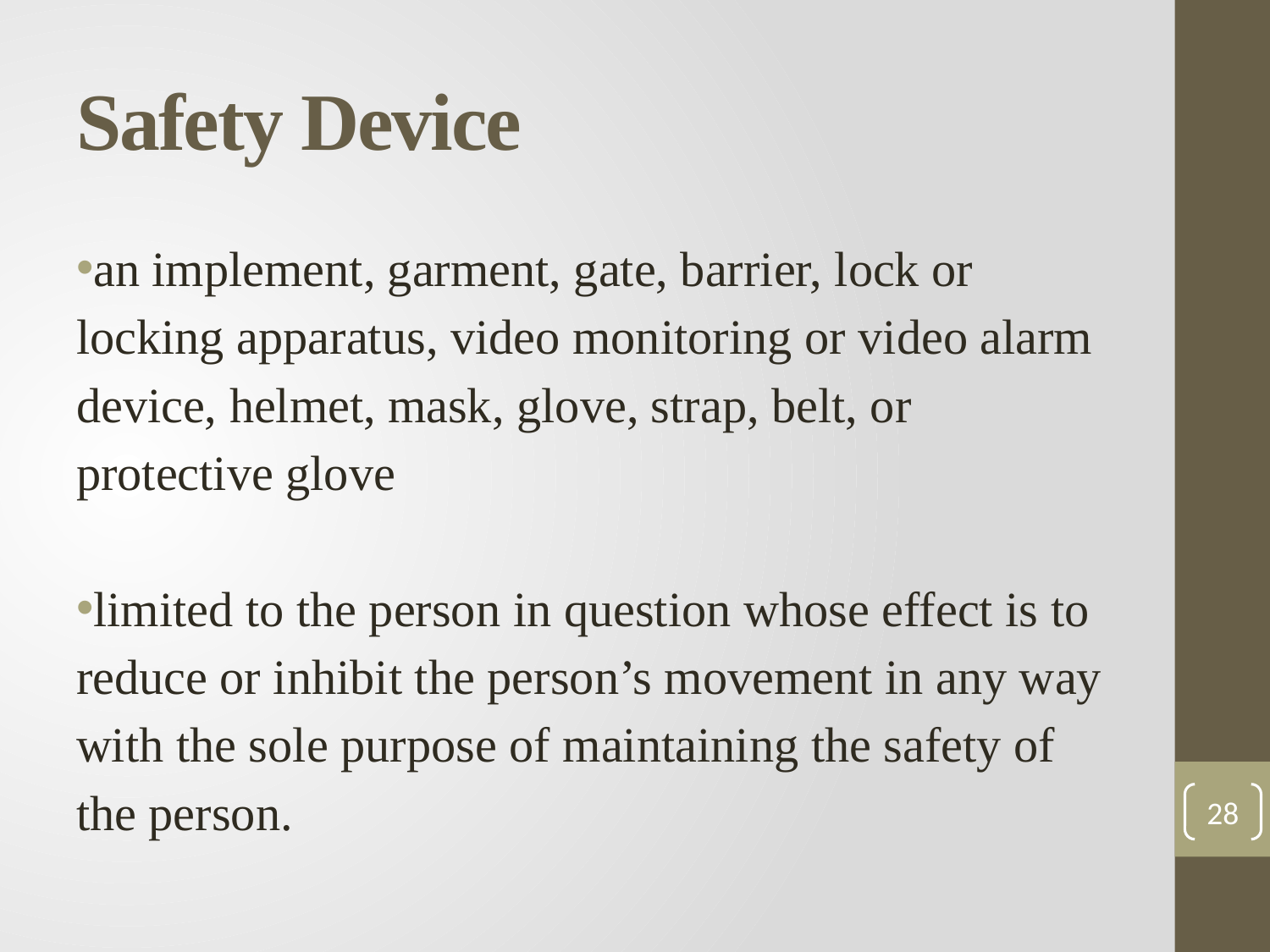

# Safety Device
an implement, garment, gate, barrier, lock or locking apparatus, video monitoring or video alarm device, helmet, mask, glove, strap, belt, or protective glove

limited to the person in question whose effect is to reduce or inhibit the person’s movement in any way with the sole purpose of maintaining the safety of the person.

28